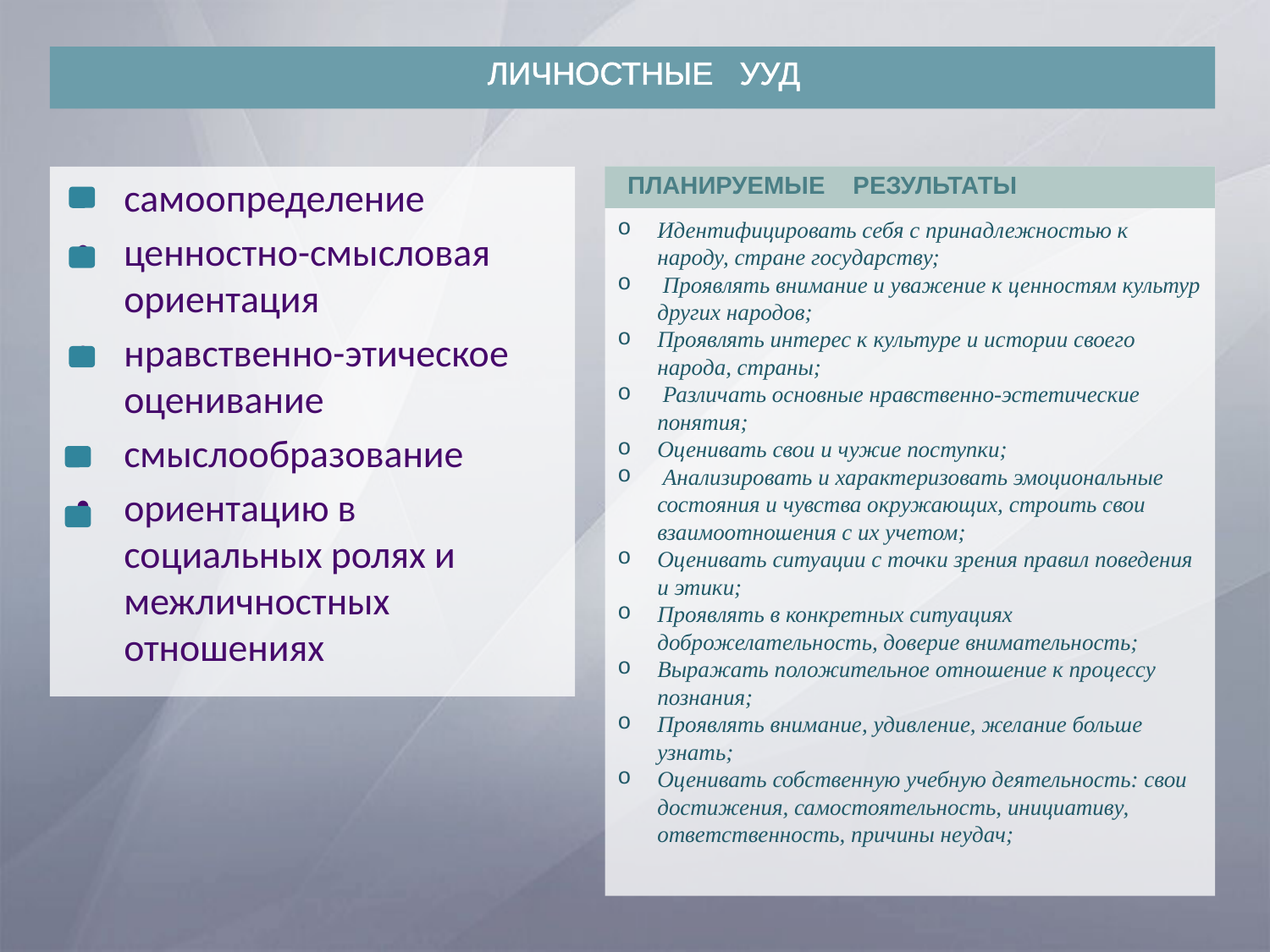

ЛИЧНОСТНЫЕ   УУД
ПЛАНИРУЕМЫЕ    РЕЗУЛЬТАТЫ

Идентифицировать себя с принадлежностью к народу, стране государству;
 Проявлять внимание и уважение к ценностям культур других народов;
Проявлять интерес к культуре и истории своего народа, страны;
 Различать основные нравственно-эстетические понятия;
Оценивать свои и чужие поступки;
 Анализировать и характеризовать эмоциональные состояния и чувства окружающих, строить свои взаимоотношения с их учетом;
Оценивать ситуации с точки зрения правил поведения и этики;
Проявлять в конкретных ситуациях доброжелательность, доверие внимательность;
Выражать положительное отношение к процессу познания;
Проявлять внимание, удивление, желание больше узнать;
Оценивать собственную учебную деятельность: свои достижения, самостоятельность, инициативу, ответственность, причины неудач;

самоопределение
ценностно-смысловая ориентация
нравственно-этическое оценивание
смыслообразование
ориентацию в социальных ролях и межличностных отношениях